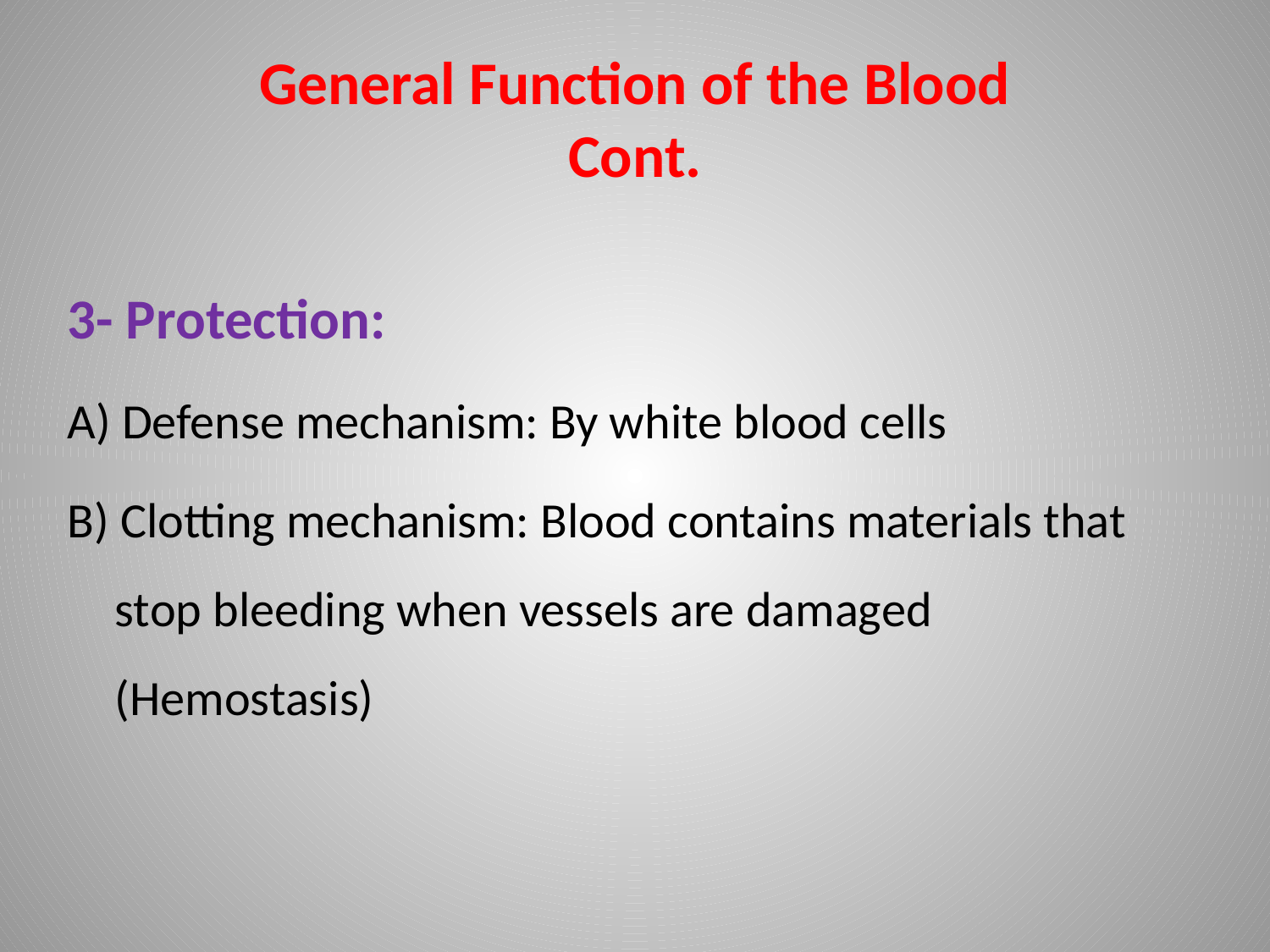

General Function of the Blood
Cont.
3- Protection:
A) Defense mechanism: By white blood cells
B) Clotting mechanism: Blood contains materials that stop bleeding when vessels are damaged (Hemostasis)